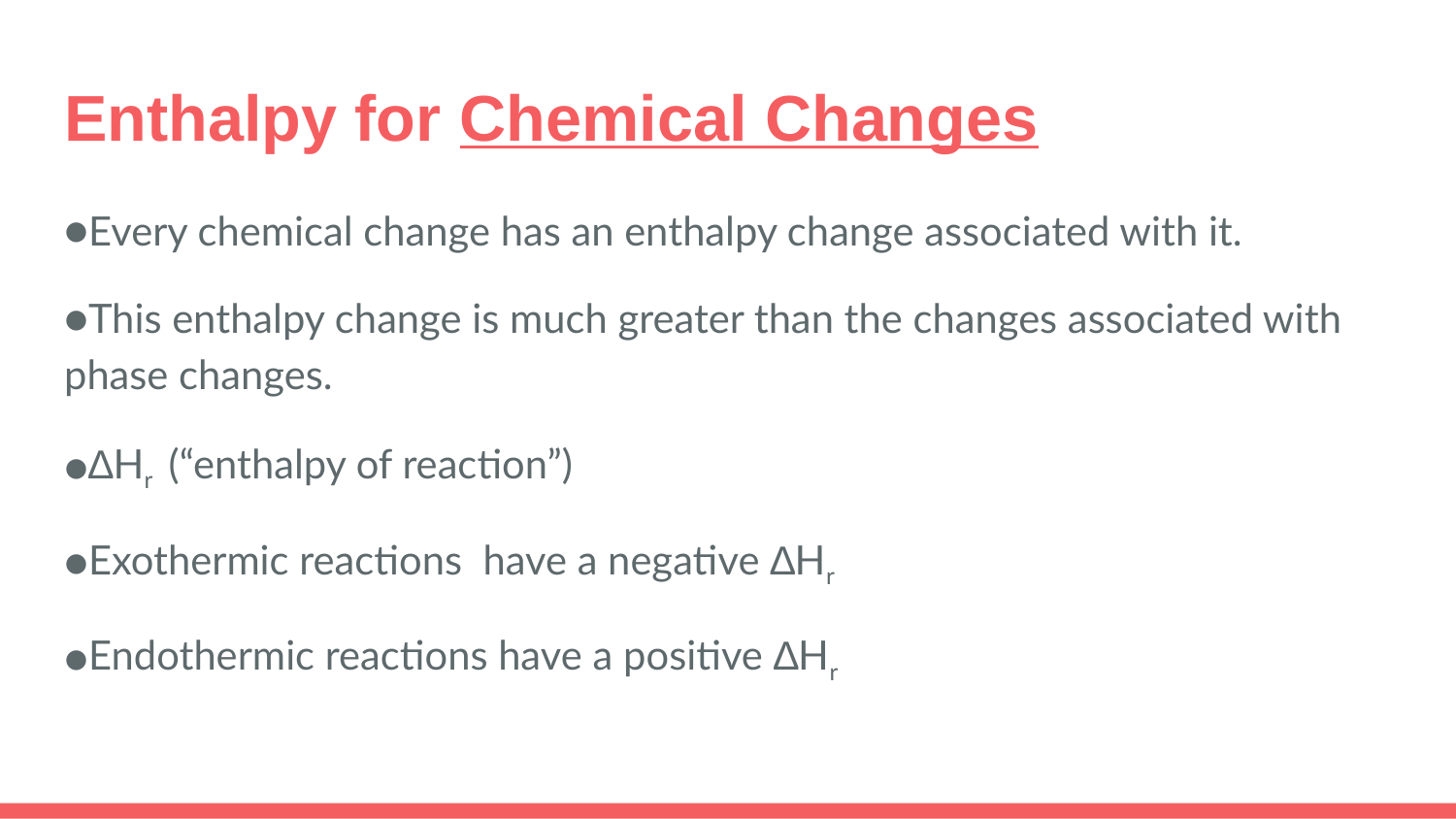

# Enthalpy for Chemical Changes
Every chemical change has an enthalpy change associated with it.
This enthalpy change is much greater than the changes associated with phase changes.
∆Hr  (“enthalpy of reaction”)
Exothermic reactions  have a negative ∆Hr
Endothermic reactions have a positive ∆Hr